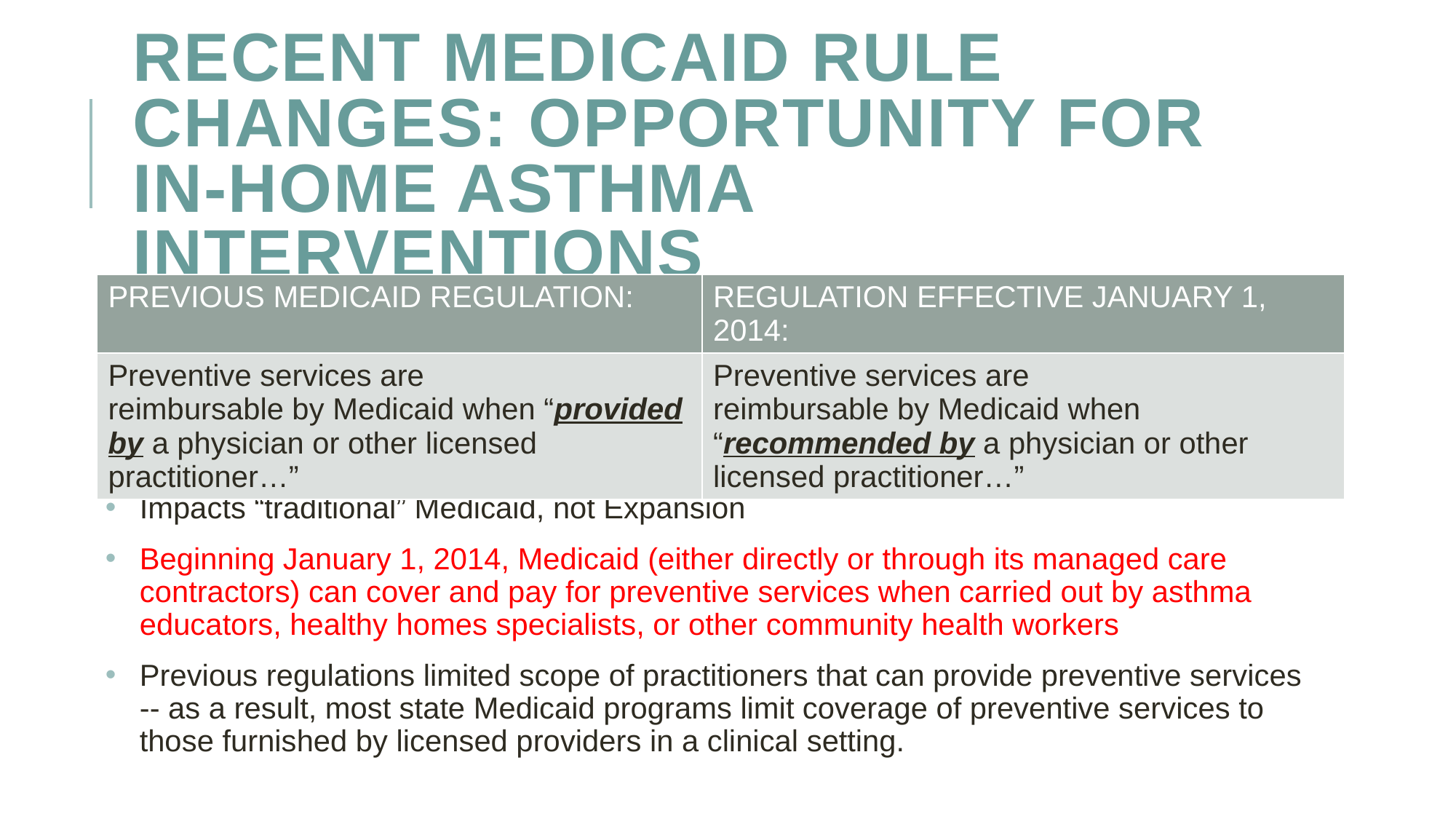

# Recent Medicaid Rule Changes: Opportunity for in-home asthma interventions
| Previous Medicaid Regulation: | Regulation Effective January 1, 2014: |
| --- | --- |
| Preventive services are reimbursable by Medicaid when “provided by a physician or other licensed practitioner…” | Preventive services are reimbursable by Medicaid when “recommended by a physician or other licensed practitioner…” |
Impacts “traditional” Medicaid, not Expansion
Beginning January 1, 2014, Medicaid (either directly or through its managed care contractors) can cover and pay for preventive services when carried out by asthma educators, healthy homes specialists, or other community health workers
Previous regulations limited scope of practitioners that can provide preventive services  -- as a result, most state Medicaid programs limit coverage of preventive services to those furnished by licensed providers in a clinical setting.